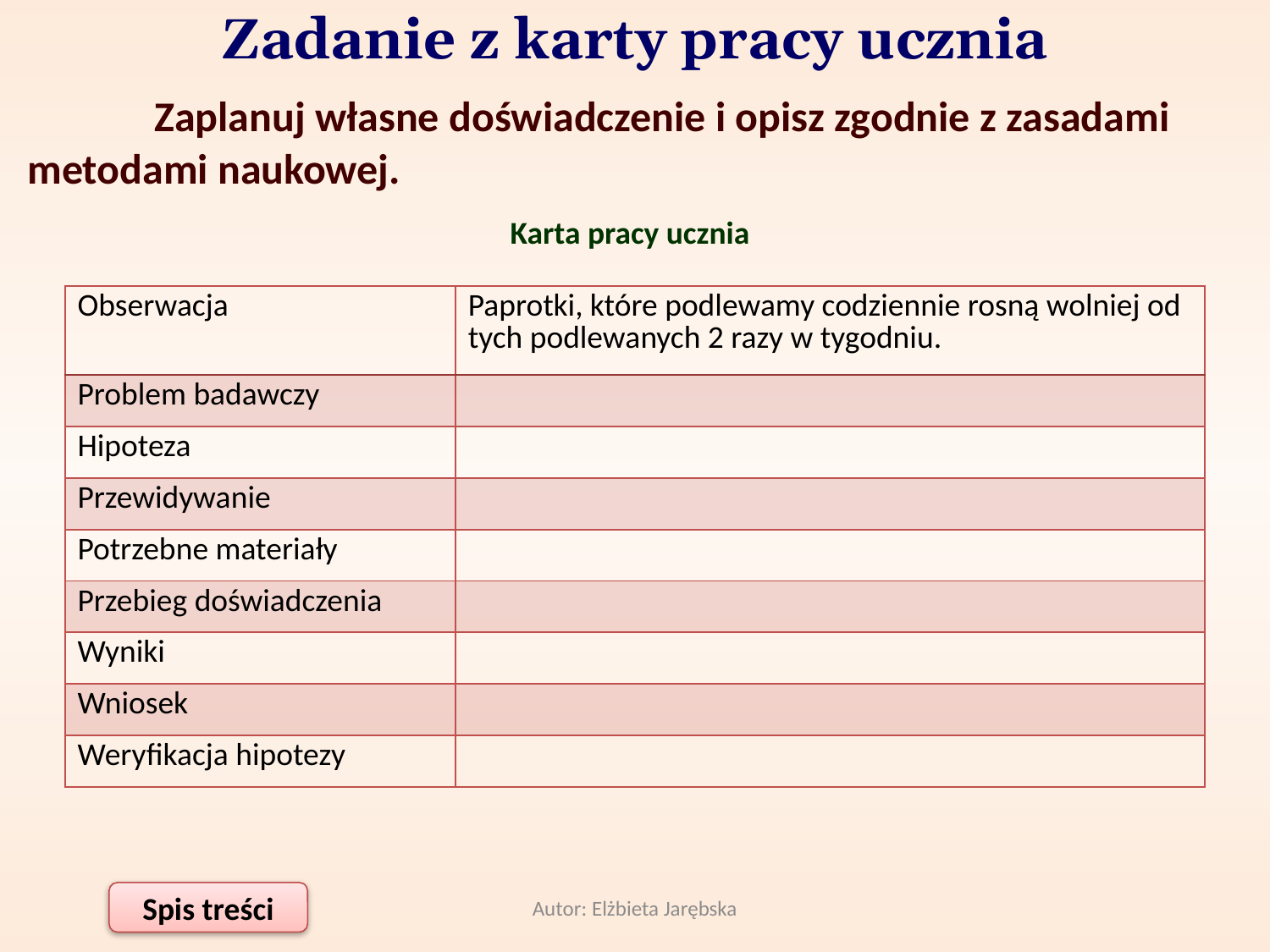

Zadanie z karty pracy ucznia
	Zaplanuj własne doświadczenie i opisz zgodnie z zasadami metodami naukowej.
Karta pracy ucznia
| Obserwacja | Paprotki, które podlewamy codziennie rosną wolniej od tych podlewanych 2 razy w tygodniu. |
| --- | --- |
| Problem badawczy |  |
| Hipoteza |  |
| Przewidywanie |  |
| Potrzebne materiały |  |
| Przebieg doświadczenia |  |
| Wyniki |  |
| Wniosek |  |
| Weryfikacja hipotezy |  |
Autor: Elżbieta Jarębska
Spis treści